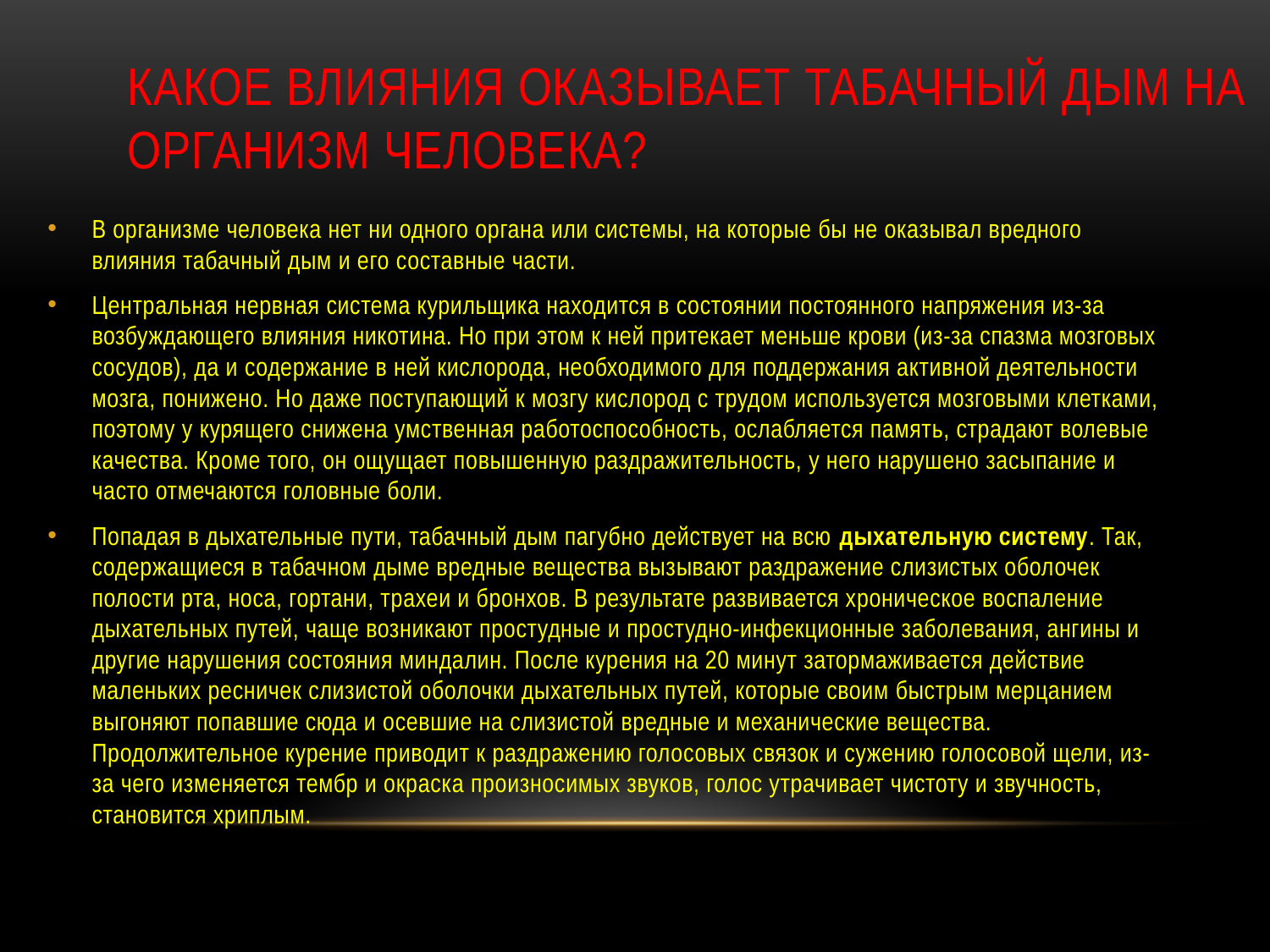

# Какое влияния оказывает табачный дым на организм человека?
В организме человека нет ни одного органа или системы, на которые бы не оказывал вредного влияния табачный дым и его составные части.
Центральная нервная система курильщика находится в состоянии постоянного напряжения из-за возбуждающего влияния никотина. Но при этом к ней притекает меньше крови (из-за спазма мозговых сосудов), да и содержание в ней кислорода, необходимого для поддержания активной деятельности мозга, понижено. Но даже поступающий к мозгу кислород с трудом используется мозговыми клетками, поэтому у курящего снижена умственная работоспособность, ослабляется память, страдают волевые качества. Кроме того, он ощущает повышенную раздражительность, у него нарушено засыпание и часто отмечаются головные боли.
Попадая в дыхательные пути, табачный дым пагубно действует на всю дыхательную систему. Так, содержащиеся в табачном дыме вредные вещества вызывают раздражение слизистых оболочек полости рта, носа, гортани, трахеи и бронхов. В результате развивается хроническое воспаление дыхательных путей, чаще возникают простудные и простудно-инфекционные заболевания, ангины и другие нарушения состояния миндалин. После курения на 20 минут затормаживается действие маленьких ресничек слизистой оболочки дыхательных путей, которые своим быстрым мерцанием выгоняют попавшие сюда и осевшие на слизистой вредные и механические вещества. Продолжительное курение приводит к раздражению голосовых связок и сужению голосовой щели, из-за чего изменяется тембр и окраска произносимых звуков, голос утрачивает чистоту и звучность, становится хриплым.